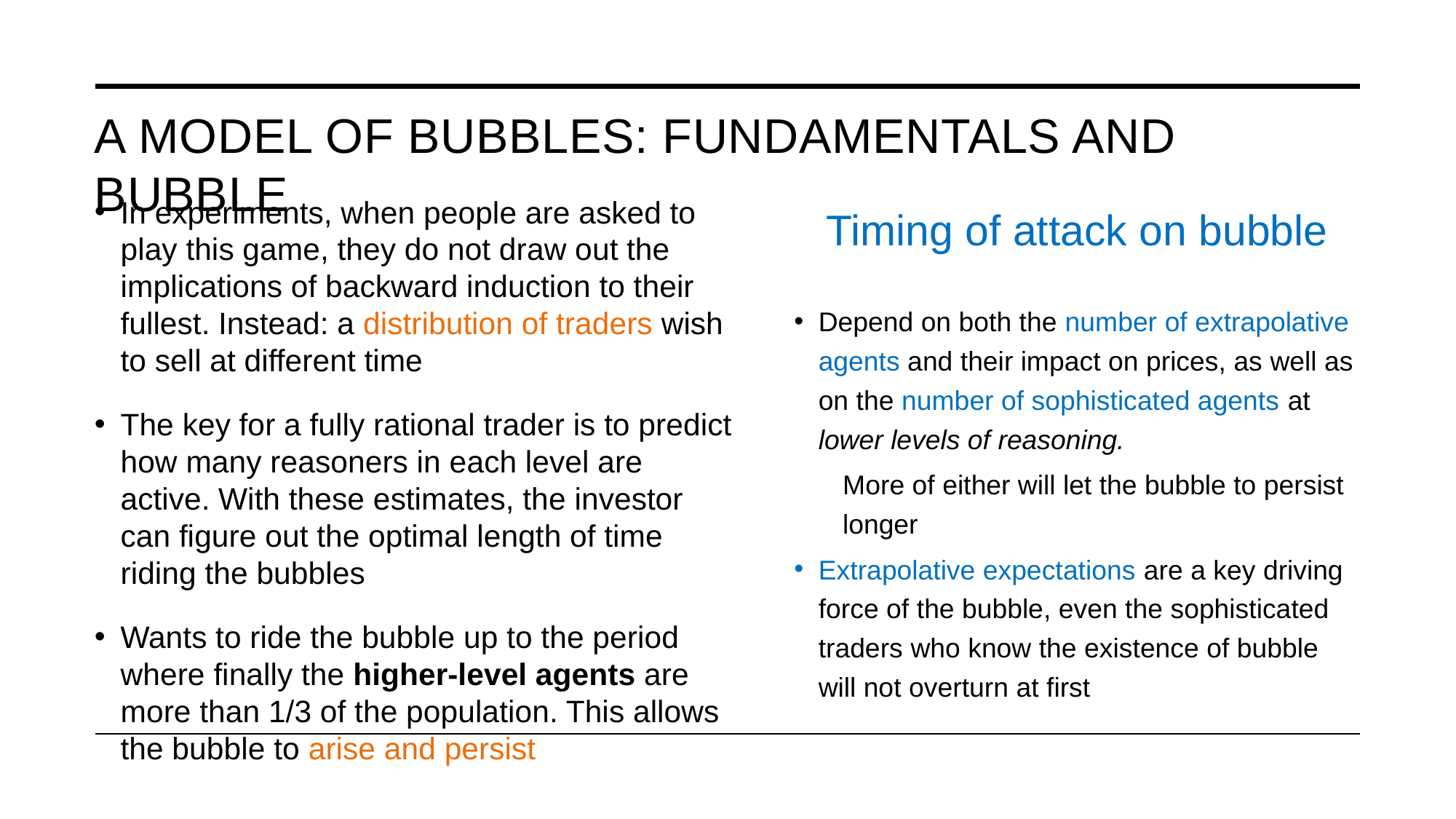

# A model of bubbles: fundamentals and bubble
In experiments, when people are asked to play this game, they do not draw out the implications of backward induction to their fullest. Instead: a distribution of traders wish to sell at different time
The key for a fully rational trader is to predict how many reasoners in each level are active. With these estimates, the investor can figure out the optimal length of time riding the bubbles
Wants to ride the bubble up to the period where finally the higher-level agents are more than 1/3 of the population. This allows the bubble to arise and persist
Timing of attack on bubble

Depend on both the number of extrapolative agents and their impact on prices, as well as on the number of sophisticated agents at lower levels of reasoning.
More of either will let the bubble to persist longer
Extrapolative expectations are a key driving force of the bubble, even the sophisticated traders who know the existence of bubble will not overturn at first